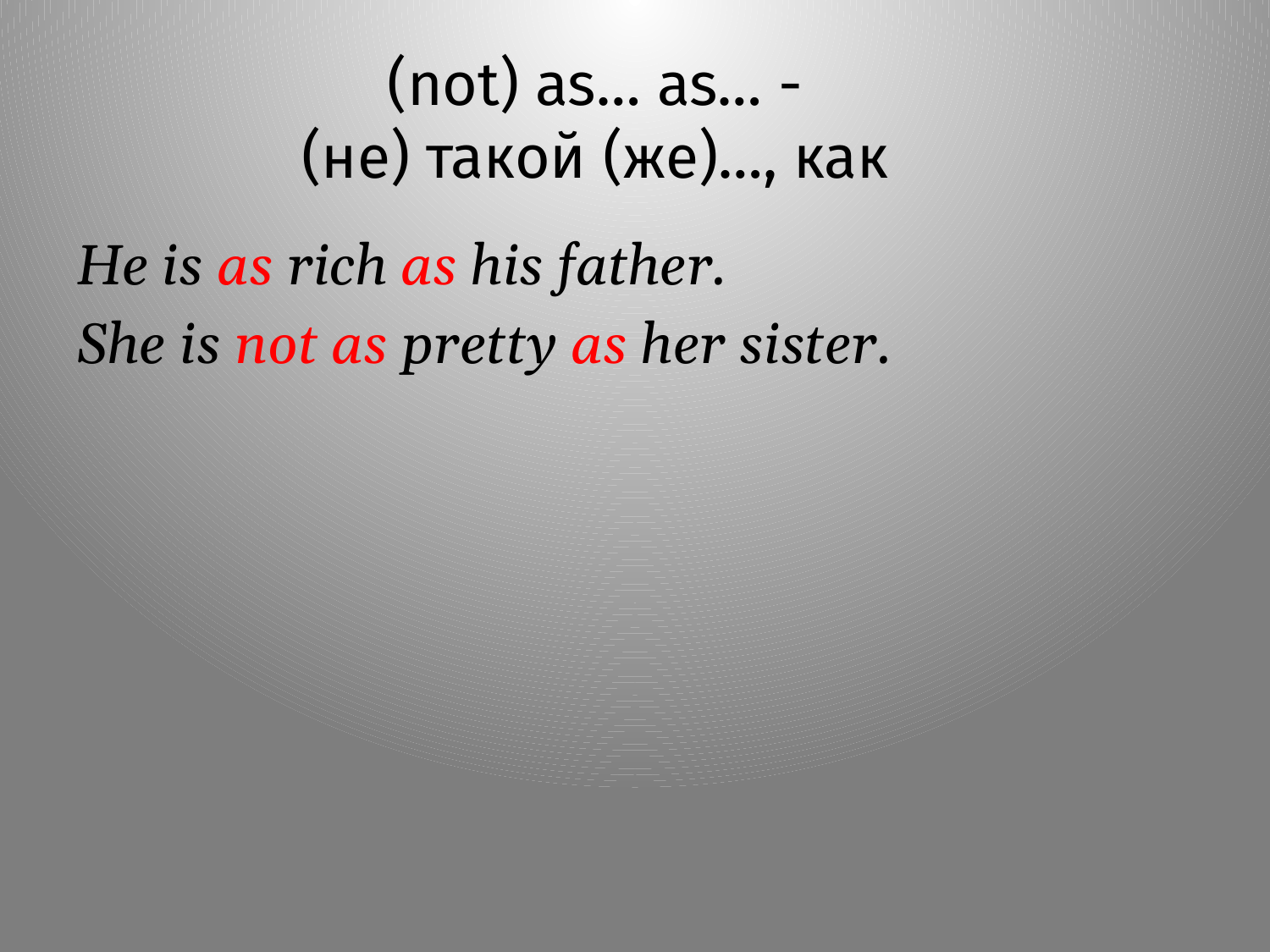

# (not) as… as… - (не) такой (же)…, как
He is as rich as his father.
She is not as pretty as her sister.